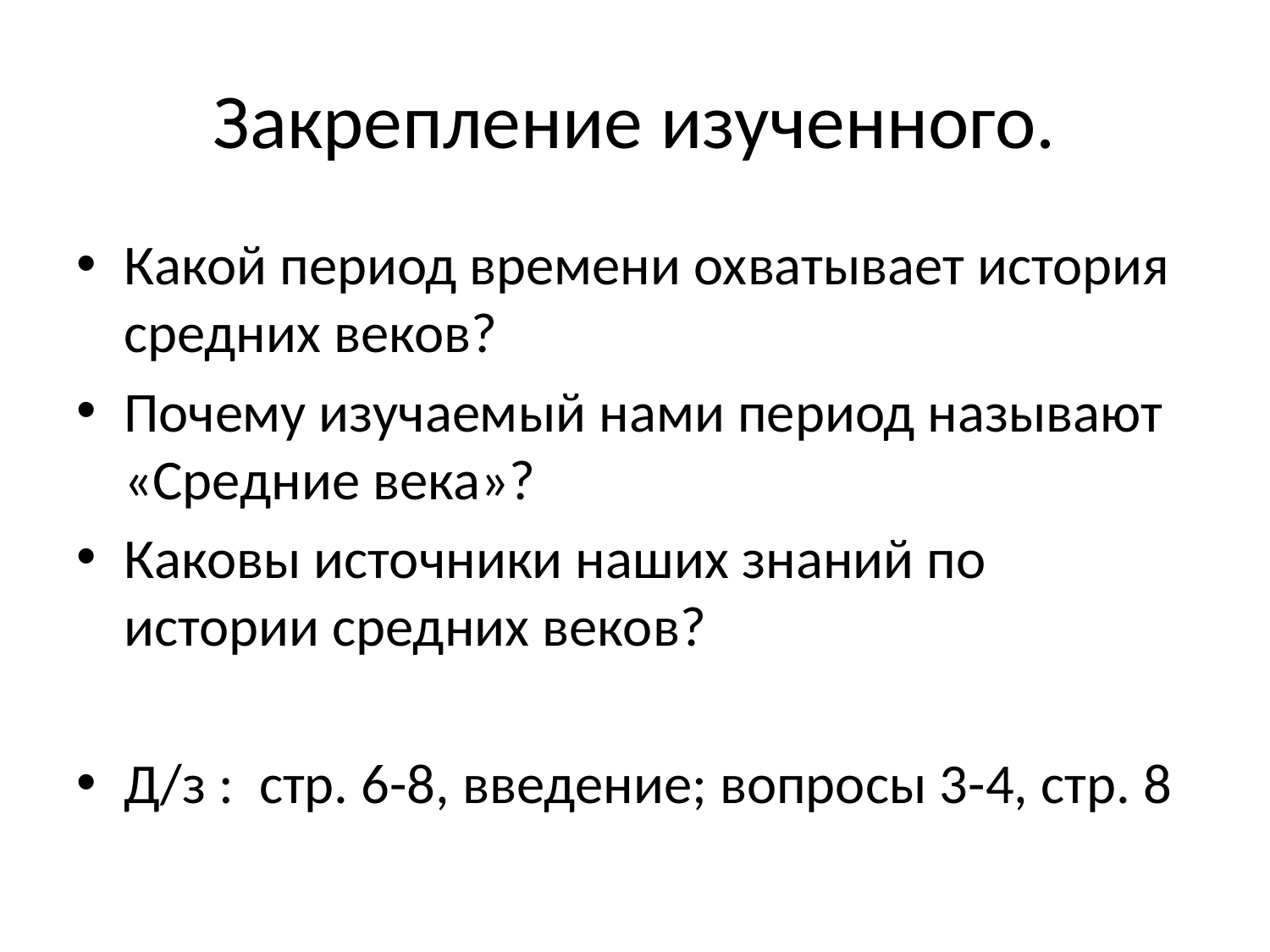

# Закрепление изученного.
Какой период времени охватывает история средних веков?
Почему изучаемый нами период называют «Средние века»?
Каковы источники наших знаний по истории средних веков?

Д/з :  стр. 6-8, введение; вопросы 3-4, стр. 8